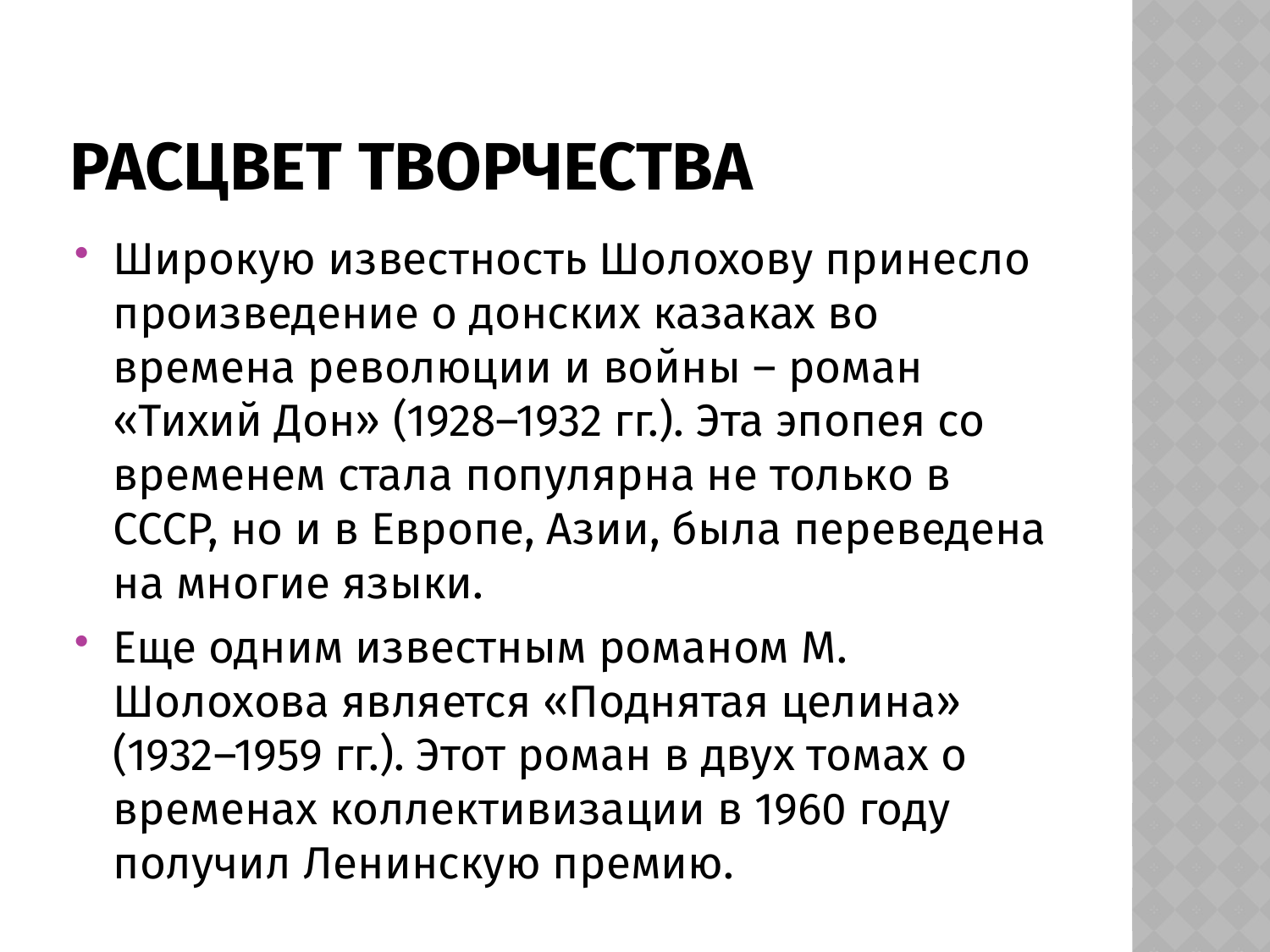

# Расцвет творчества
Широкую известность Шолохову принесло произведение о донских казаках во времена революции и войны – роман «Тихий Дон» (1928–1932 гг.). Эта эпопея со временем стала популярна не только в СССР, но и в Европе, Азии, была переведена на многие языки.
Еще одним известным романом М. Шолохова является «Поднятая целина» (1932–1959 гг.). Этот роман в двух томах о временах коллективизации в 1960 году получил Ленинскую премию.